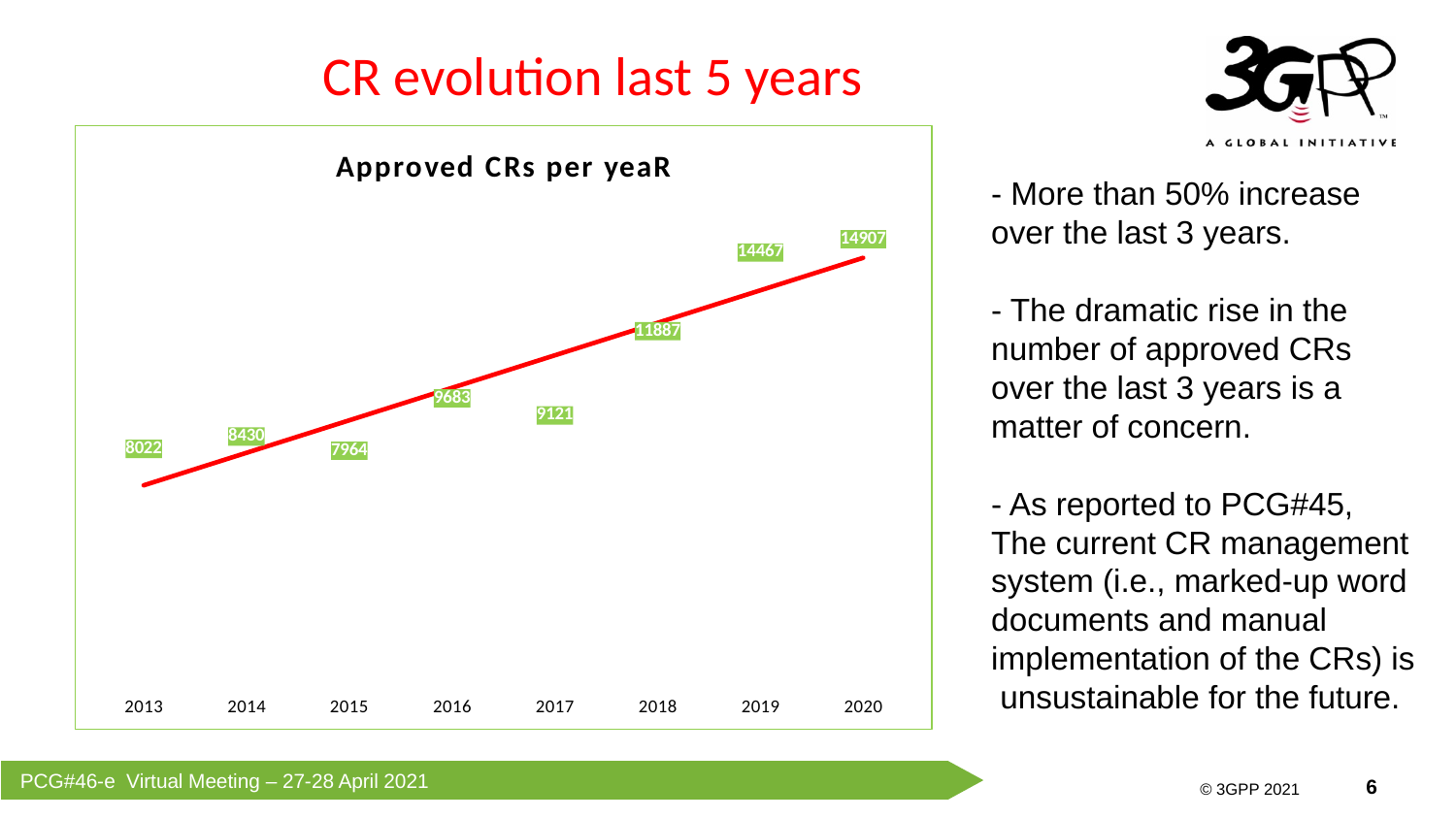

CR evolution last 5 years

### Chart: Approved CRs per yeaR

| Category |  |
|---|---|
| 2013 | 8022.0 |
| 2014 | 8430.0 |
| 2015 | 7964.0 |
| 2016 | 9683.0 |
| 2017 | 9121.0 |
| 2018 | 11887.0 |
| 2019 | 14467.0 |
| 2020 | 14907.0 |
- More than 50% increase over the last 3 years.

- The dramatic rise in the number of approved CRs over the last 3 years is a matter of concern.

- As reported to PCG#45, The current CR management system (i.e., marked-up word documents and manual implementation of the CRs) is  unsustainable for the future.